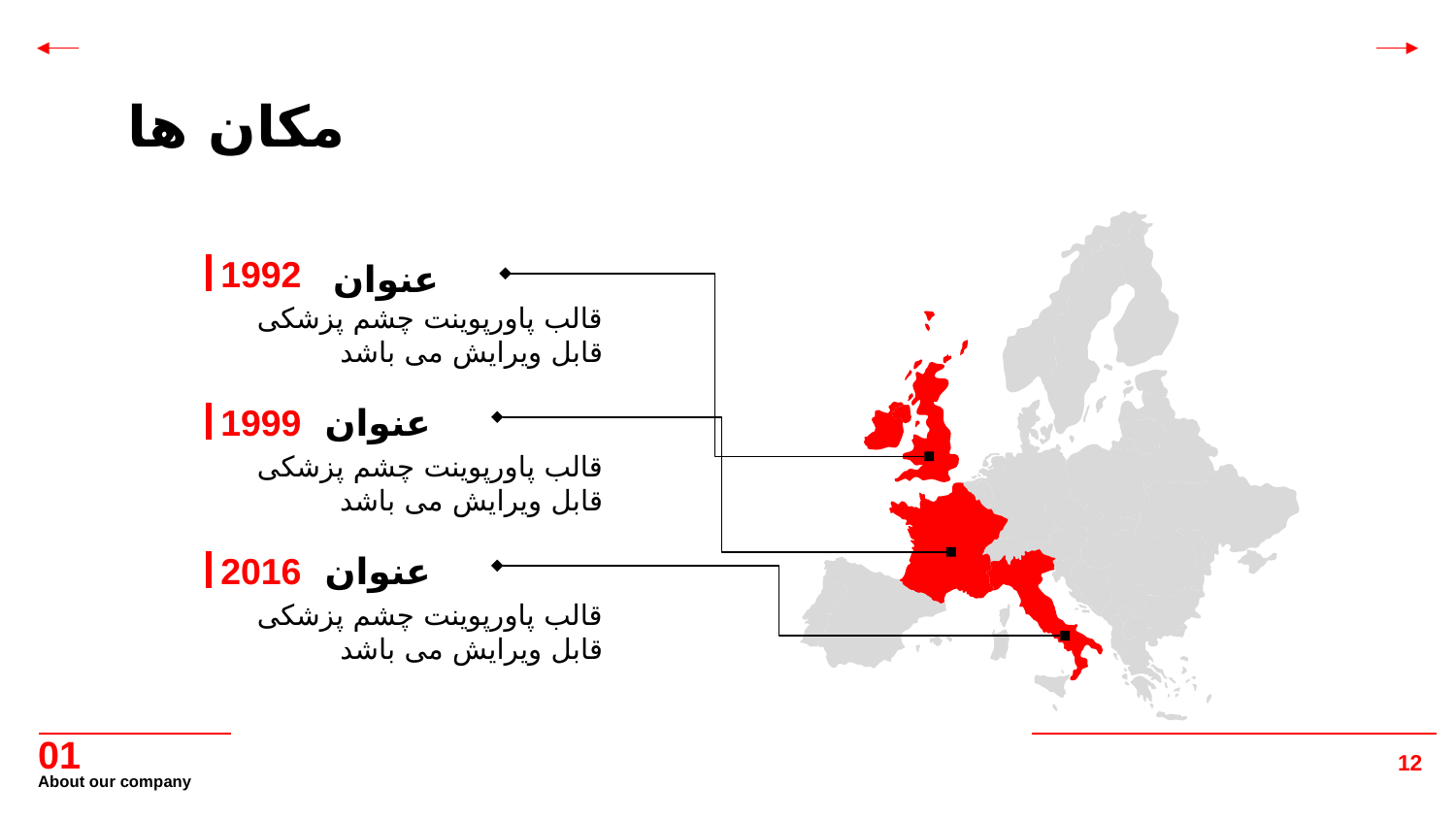

مکان ها

1992
عنوان
قالب پاورپوینت چشم پزشکی قابل ویرایش می باشد
1999
عنوان

قالب پاورپوینت چشم پزشکی قابل ویرایش می باشد

2016

عنوان
قالب پاورپوینت چشم پزشکی قابل ویرایش می باشد

01
# About our company